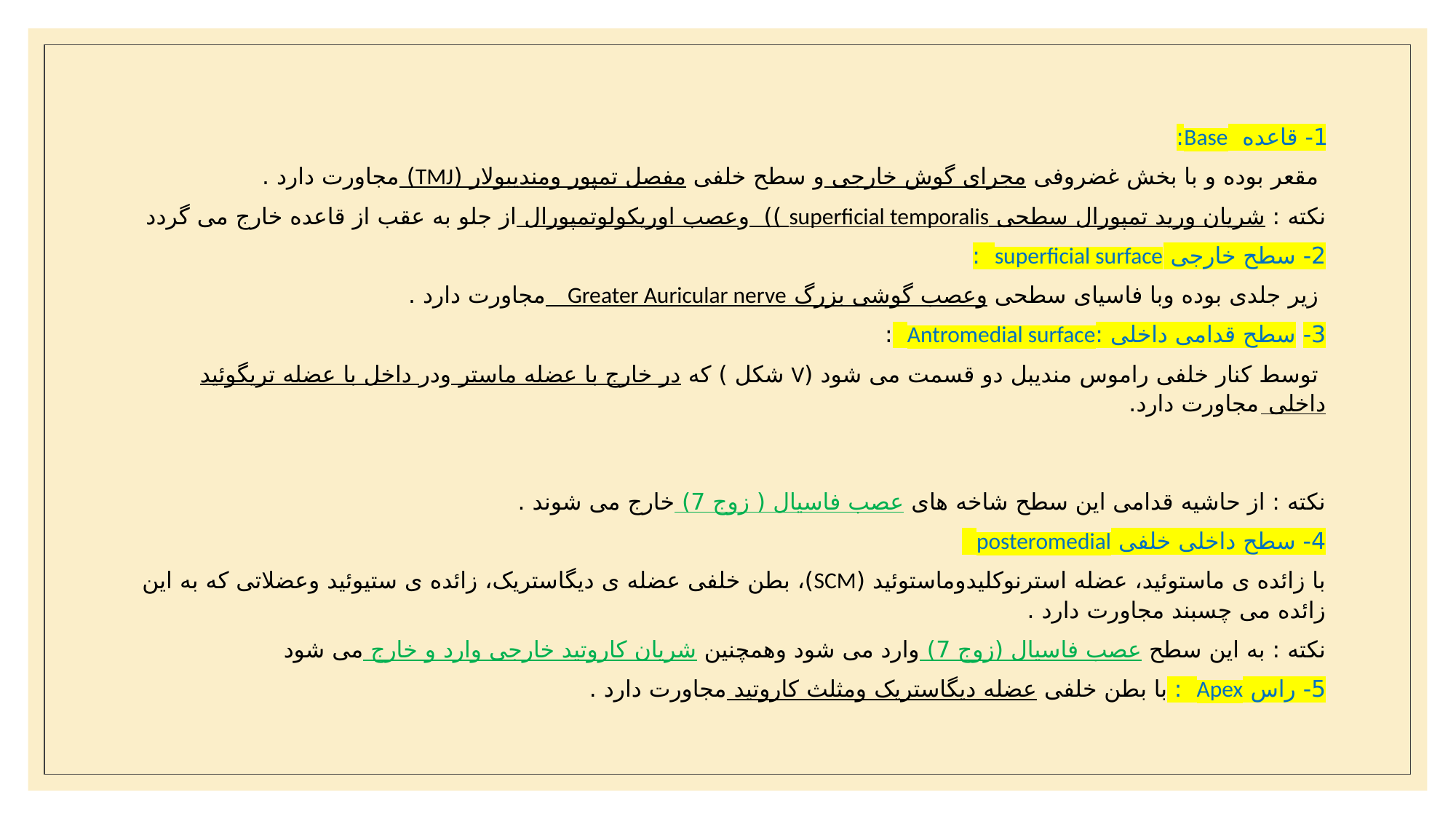

1- قاعده  Base:
 مقعر بوده و با بخش غضروفی مجرای گوش خارجی و سطح خلفی مفصل تمپور ومندیبولار (TMJ) مجاورت دارد .
نکته : شریان ورید تمپورال سطحی superficial temporalis ))  وعصب اوریکولوتمپورال از جلو به عقب از قاعده خارج می گردد
2- سطح خارجی superficial surface  :
 زیر جلدی بوده وبا فاسیای سطحی وعصب گوشی بزرگ Greater Auricular nerve   مجاورت دارد .
3- سطح قدامی داخلی :Antromedial surface  :
 توسط کنار خلفی راموس مندیبل دو قسمت می شود (V شکل ) که در خارج با عضله ماستر ودر داخل با عضله تریگوئید داخلی مجاورت دارد.
نکته : از حاشیه قدامی این سطح شاخه های عصب فاسیال ( زوج 7) خارج می شوند .
4- سطح داخلی خلفی posteromedial
با زائده ی ماستوئید، عضله استرنوکلیدوماستوئید (SCM)، بطن خلفی عضله ی دیگاستریک، زائده ی ستیوئید وعضلاتی که به این زائده می چسبند مجاورت دارد .
نکته : به این سطح عصب فاسیال (زوج 7) وارد می شود وهمچنین شریان کاروتید خارجی وارد و خارج می شود
5- راس Apex  : با بطن خلفی عضله دیگاستریک ومثلث کاروتید مجاورت دارد .